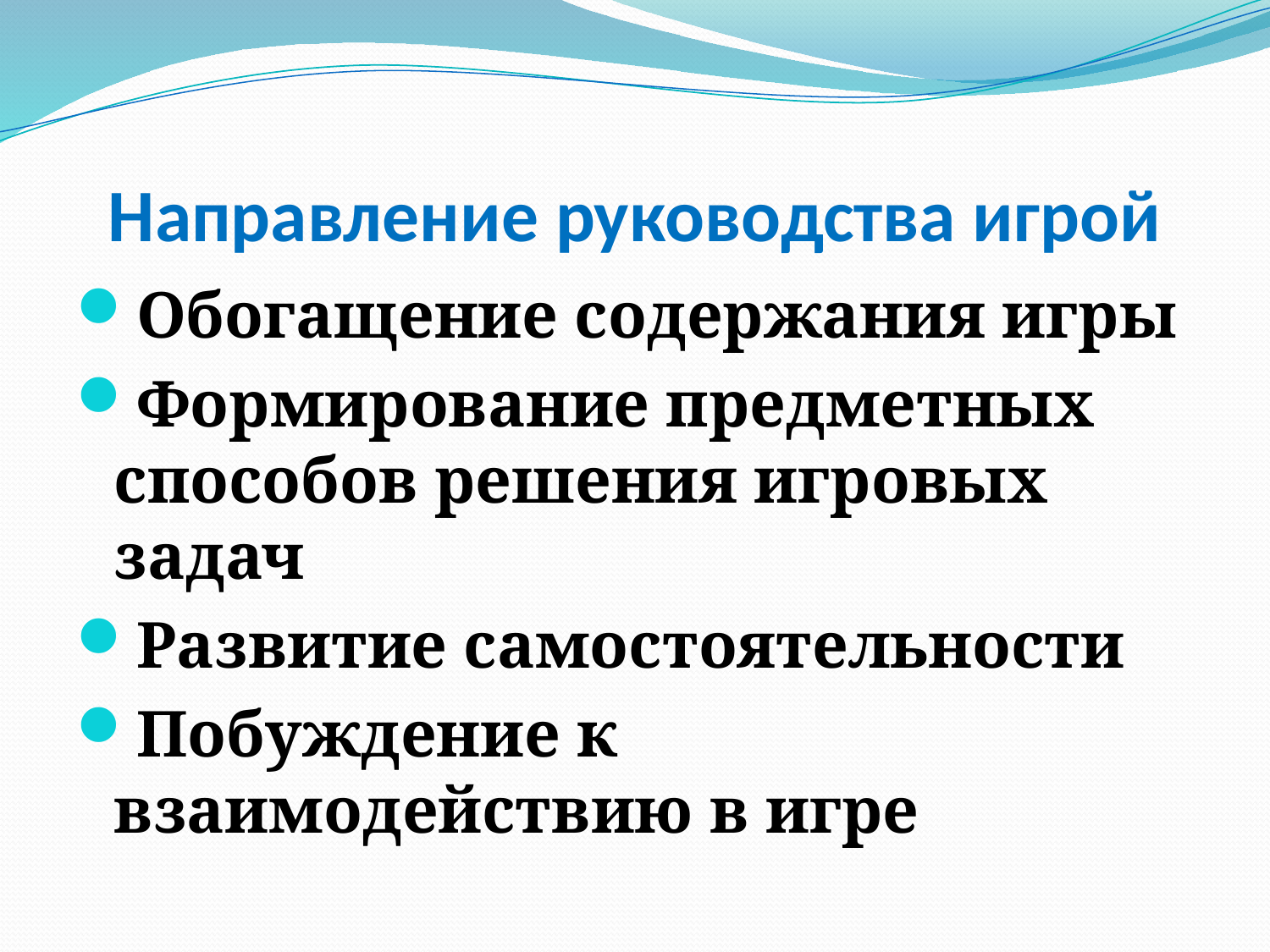

# Направление руководства игрой
Обогащение содержания игры
Формирование предметных способов решения игровых задач
Развитие самостоятельности
Побуждение к взаимодействию в игре